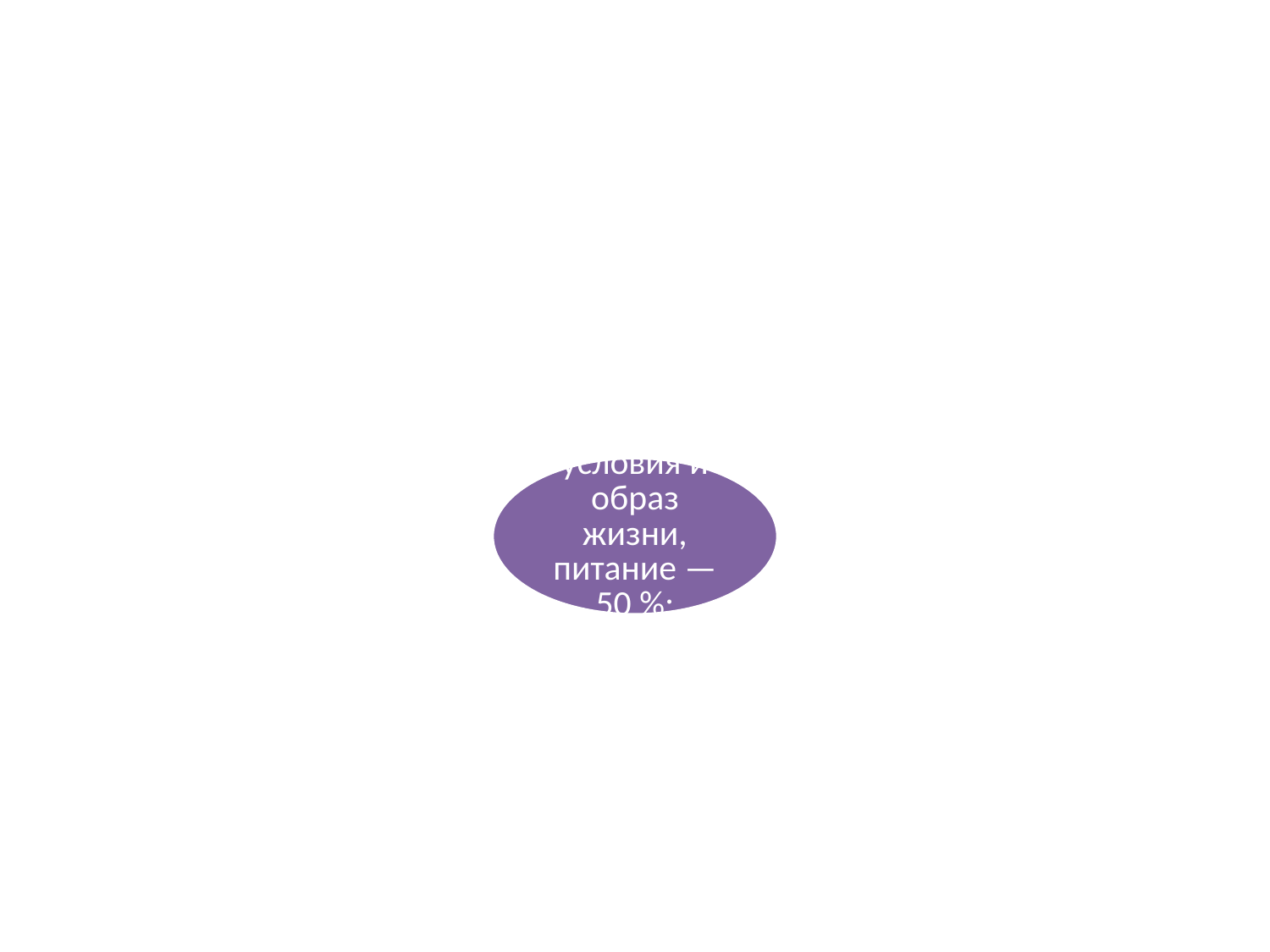

#
условия и образ жизни, питание — 50 %;